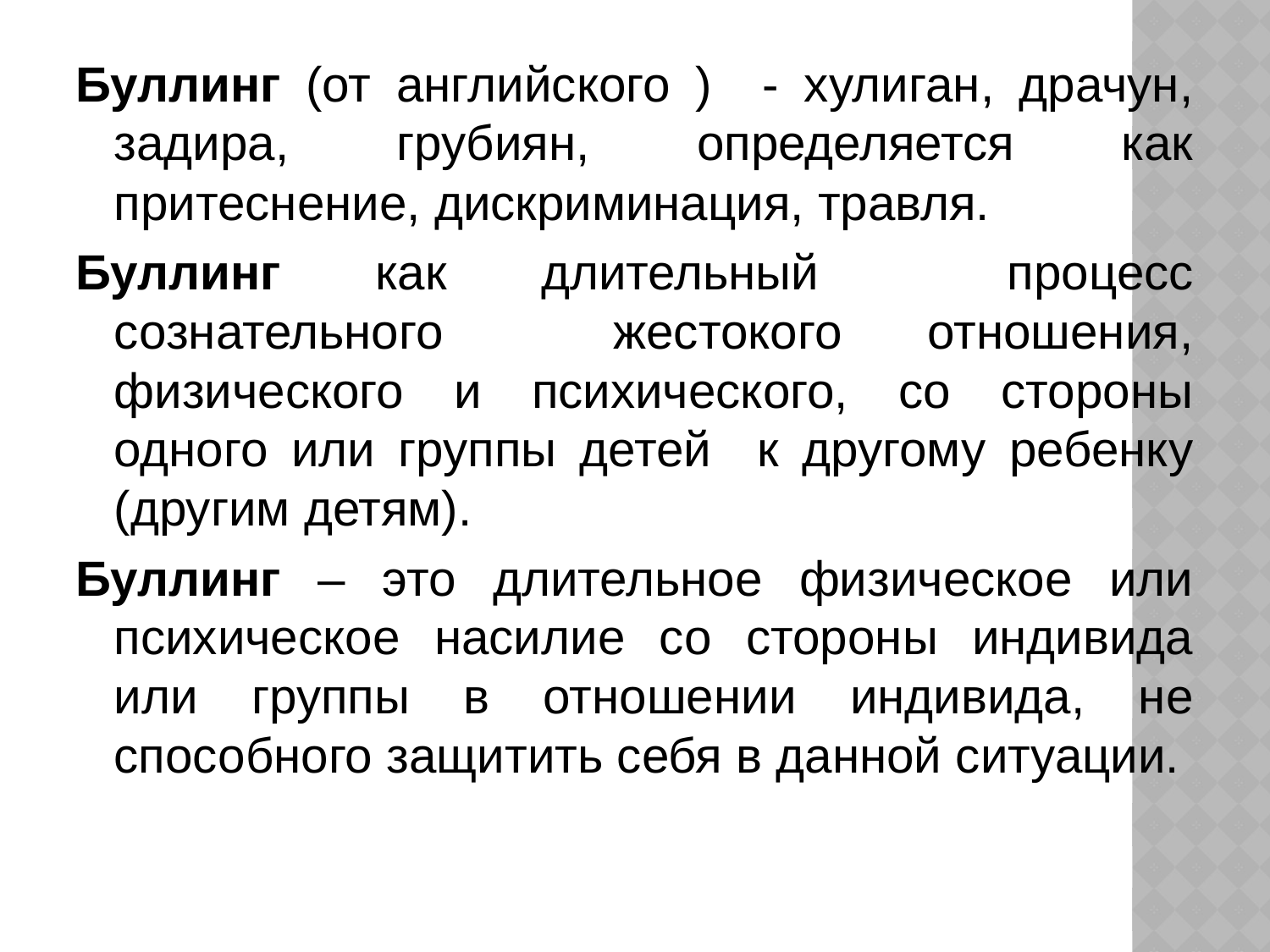

#
Буллинг (от английского )  - хулиган, драчун, задира, грубиян, определяется как притеснение, дискриминация, травля.
Буллинг как длительный  процесс сознательного  жестокого отношения, физического и психического, со стороны одного или группы детей  к другому ребенку (другим детям).
Буллинг – это длительное физическое или психическое насилие со стороны индивида или группы в отношении индивида, не способного защитить себя в данной ситуации.